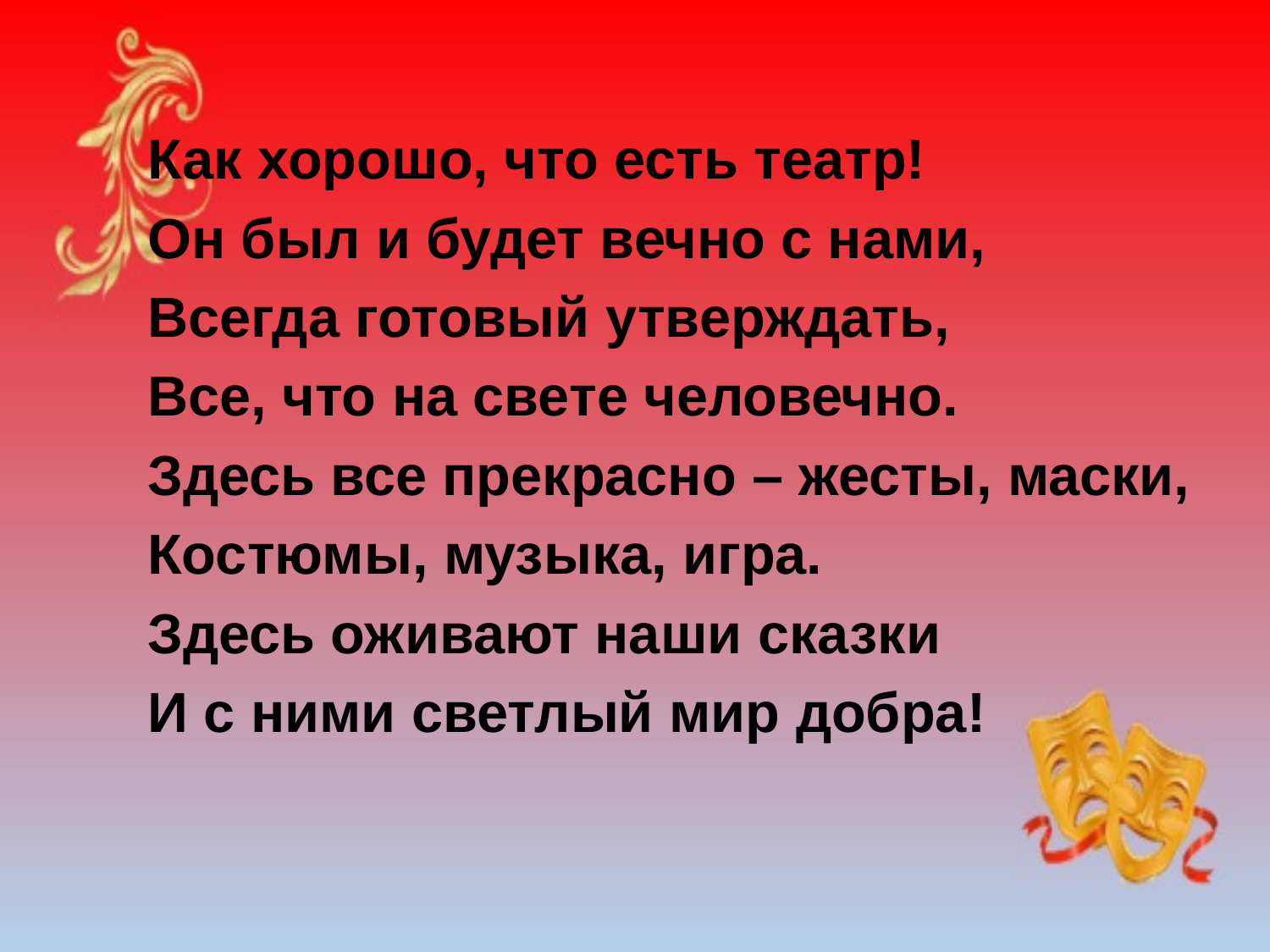

#
Как хорошо, что есть театр!
Он был и будет вечно с нами,
Всегда готовый утверждать,
Все, что на свете человечно.
Здесь все прекрасно – жесты, маски,
Костюмы, музыка, игра.
Здесь оживают наши сказки
И с ними светлый мир добра!